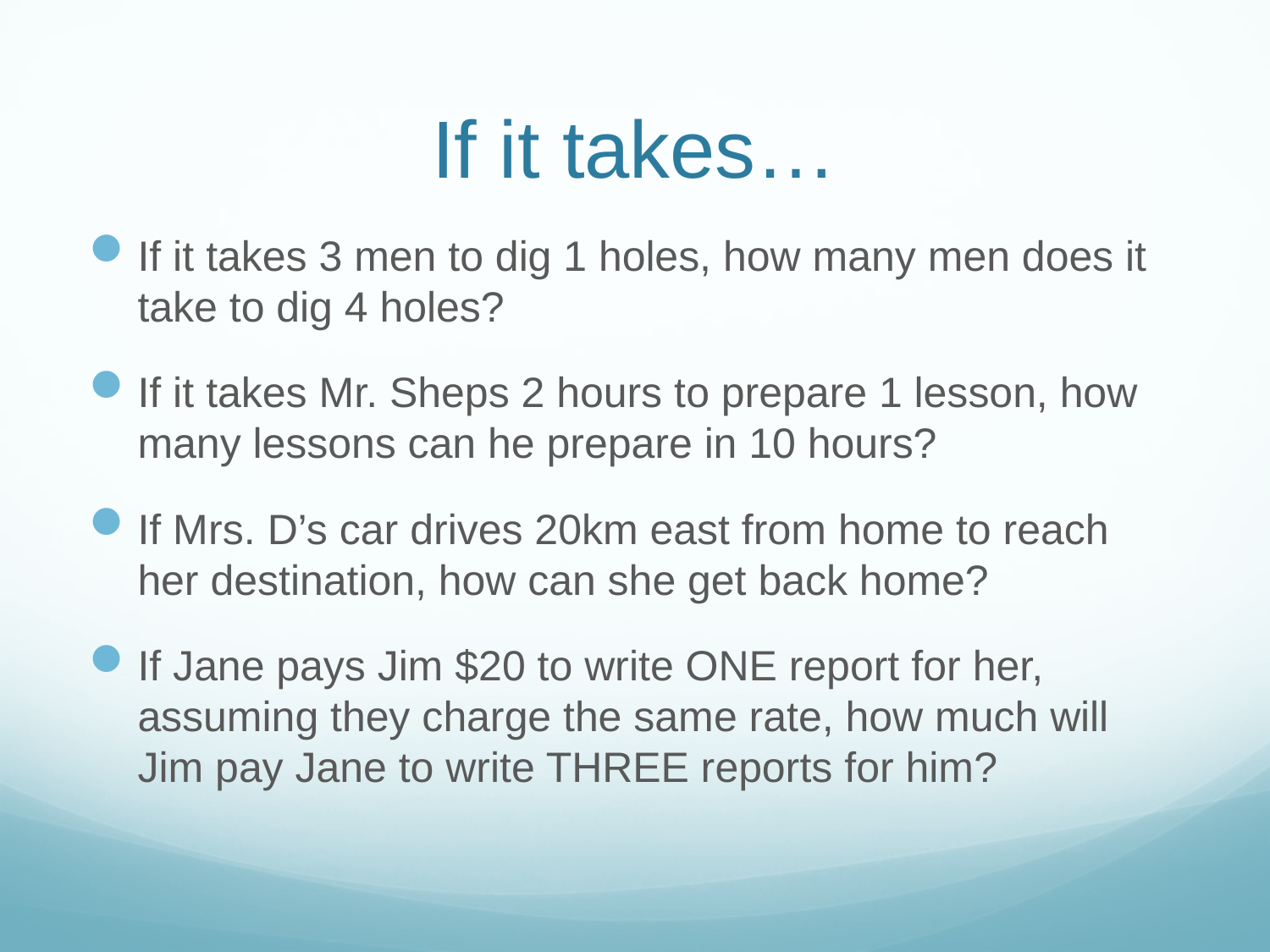

# If it takes…
If it takes 3 men to dig 1 holes, how many men does it take to dig 4 holes?
If it takes Mr. Sheps 2 hours to prepare 1 lesson, how many lessons can he prepare in 10 hours?
If Mrs. D’s car drives 20km east from home to reach her destination, how can she get back home?
If Jane pays Jim $20 to write ONE report for her, assuming they charge the same rate, how much will Jim pay Jane to write THREE reports for him?